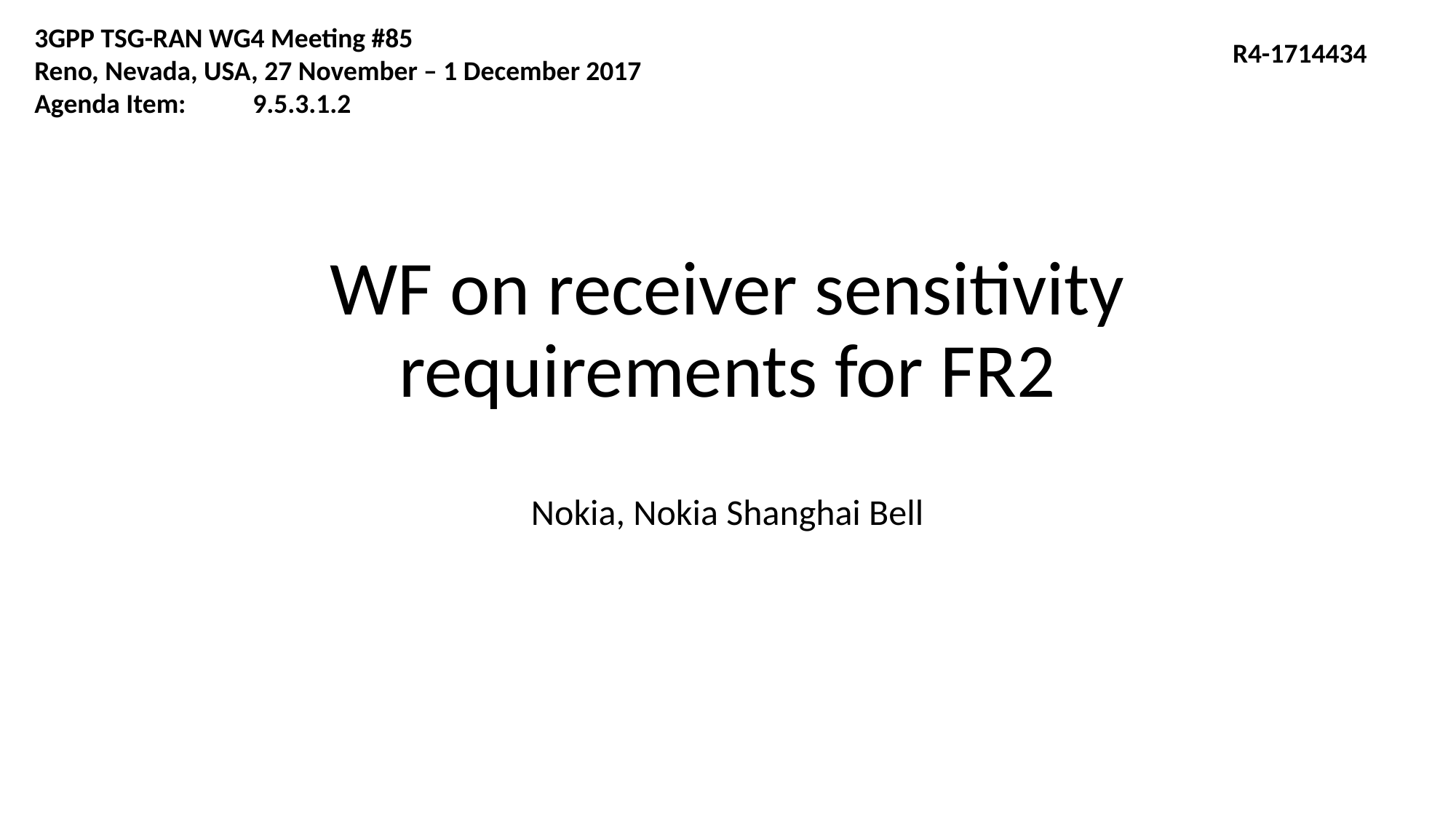

3GPP TSG-RAN WG4 Meeting #85                                                    Reno, Nevada, USA, 27 November – 1 December 2017
Agenda Item:	9.5.3.1.2

R4-1714434
# WF on receiver sensitivity requirements for FR2
Nokia, Nokia Shanghai Bell